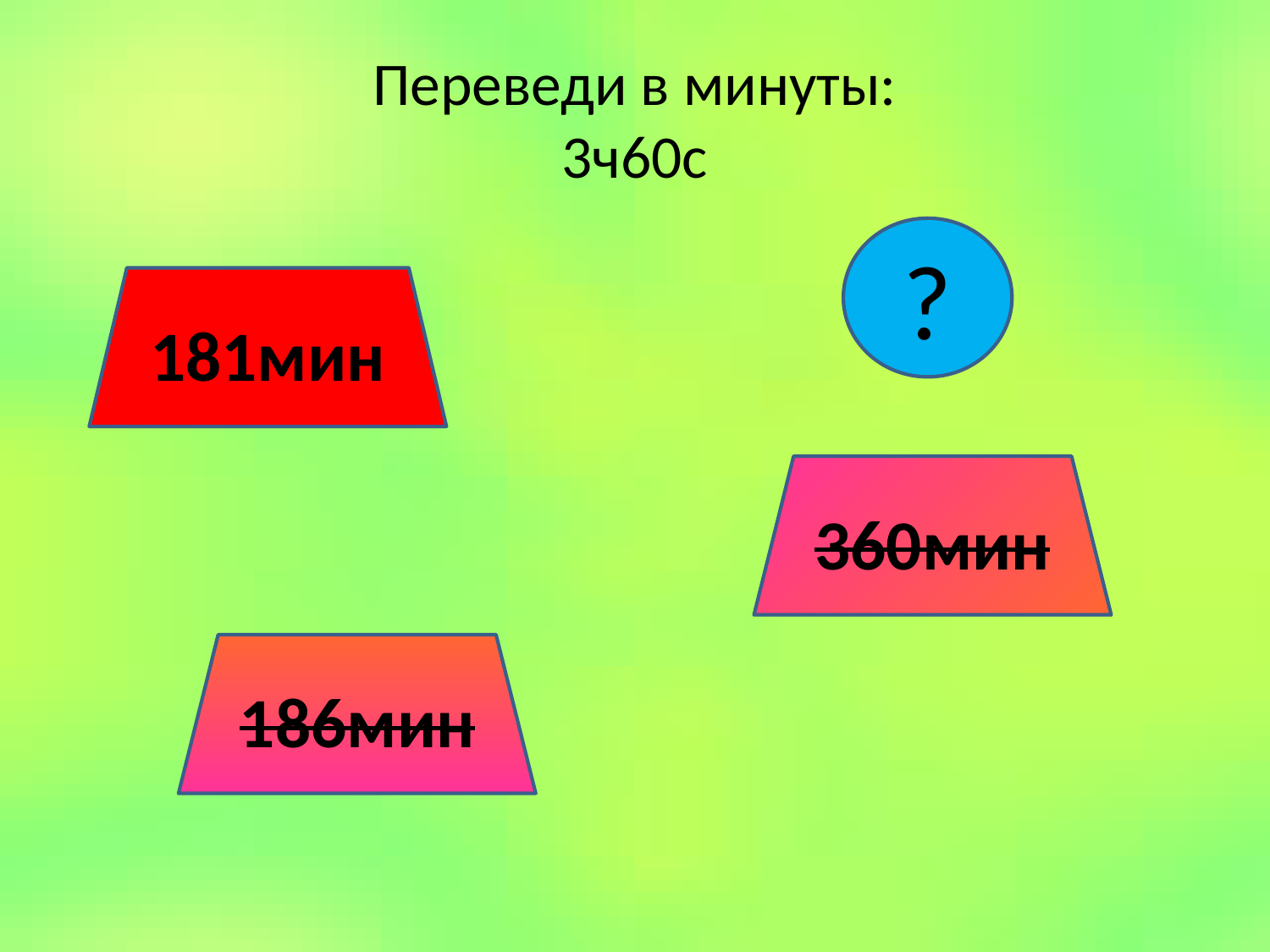

# Переведи в минуты: 3ч60с
?
181мин
360мин
186мин